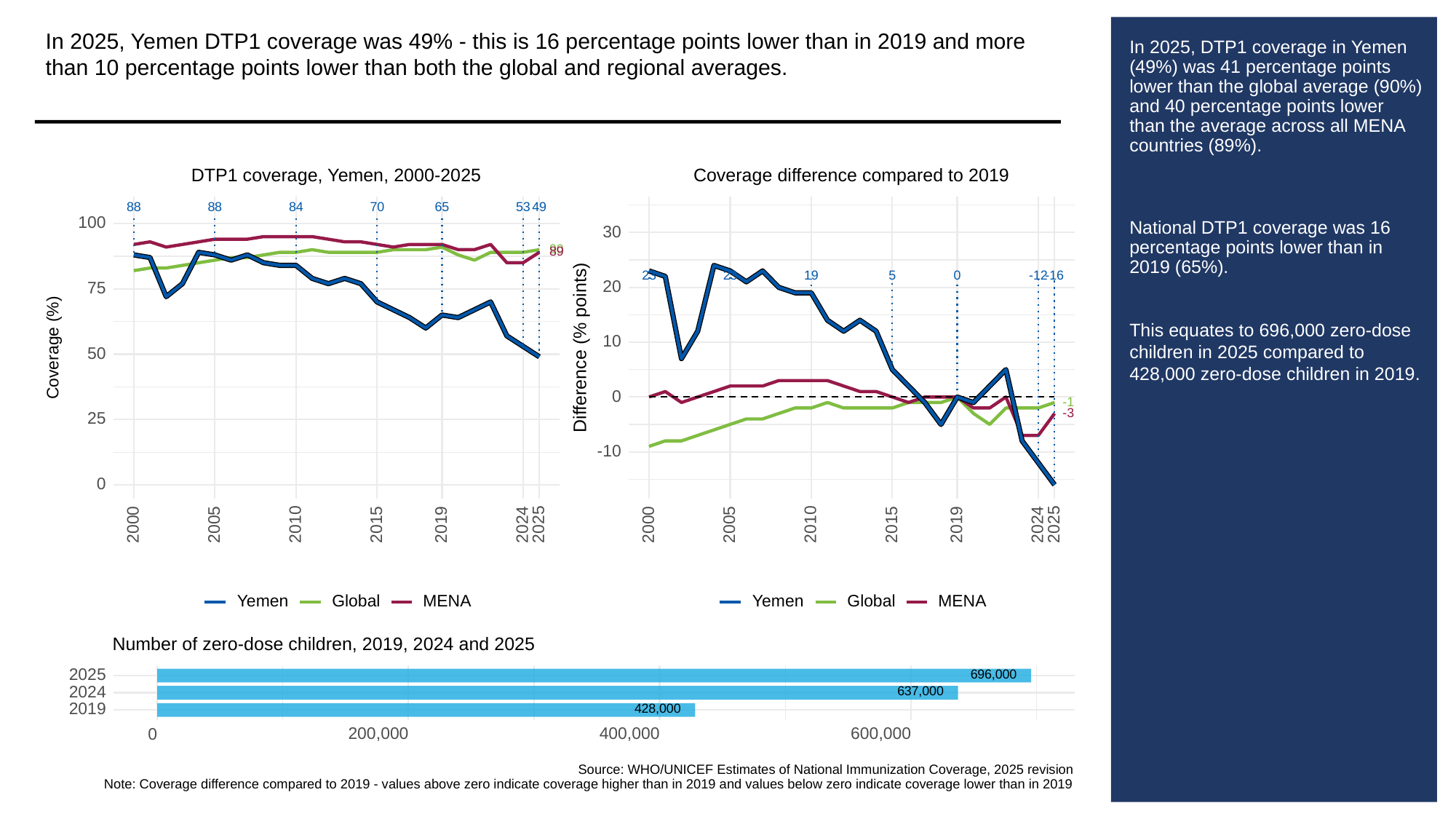

In 2025, Yemen DTP1 coverage was 49% - this is 16 percentage points lower than in 2019 and more than 10 percentage points lower than both the global and regional averages.
# In 2025, DTP1 coverage in Yemen (49%) was 41 percentage points lower than the global average (90%) and 40 percentage points lower than the average across all MENA countries (89%).

National DTP1 coverage was 16 percentage points lower than in 2019 (65%).

This equates to 696,000 zero-dose children in 2025 compared to 428,000 zero-dose children in 2019.

Coverage difference compared to 2019
DTP1 coverage, Yemen, 2000-2025

53
88
88
84
70
65
49

100

30

90

89

23
23
19
0
-16
-12
5

20
75

10
Difference (% points)
Coverage (%)

50

0

-1
-3
25

-10

0

2000
2005
2010
2015
2019
2024
2025
2000
2005
2010
2015
2019
2024
2025
Global
Global
Yemen
Yemen
MENA
MENA

Number of zero-dose children, 2019, 2024 and 2025

696,000
2025

637,000
2024

428,000
2019

200,000
400,000
600,000
0
Source: WHO/UNICEF Estimates of National Immunization Coverage, 2025 revision
Note: Coverage difference compared to 2019 - values above zero indicate coverage higher than in 2019 and values below zero indicate coverage lower than in 2019